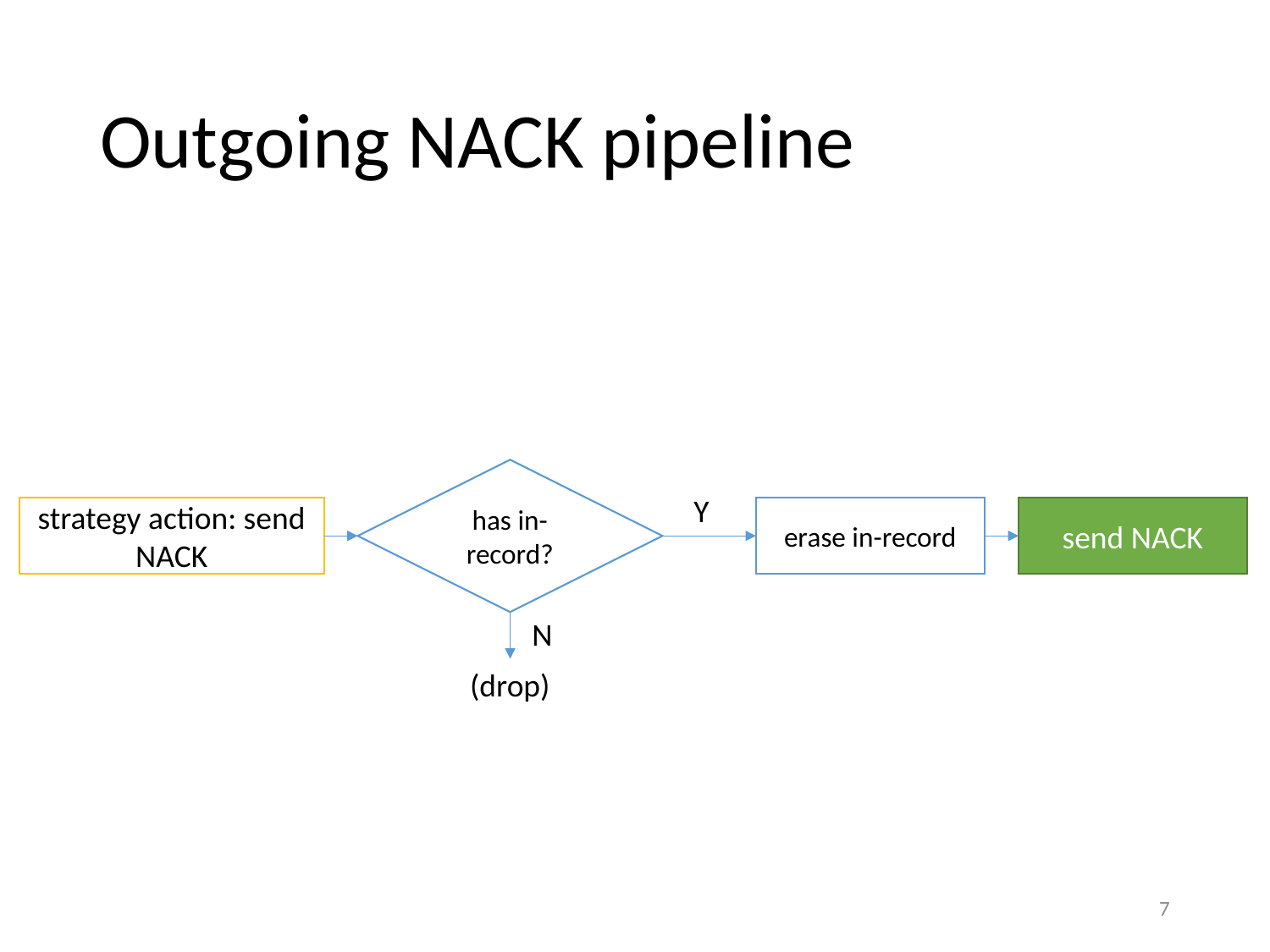

# Outgoing NACK pipeline
has in-record?
Y
strategy action: send NACK
erase in-record
send NACK
N
(drop)
7